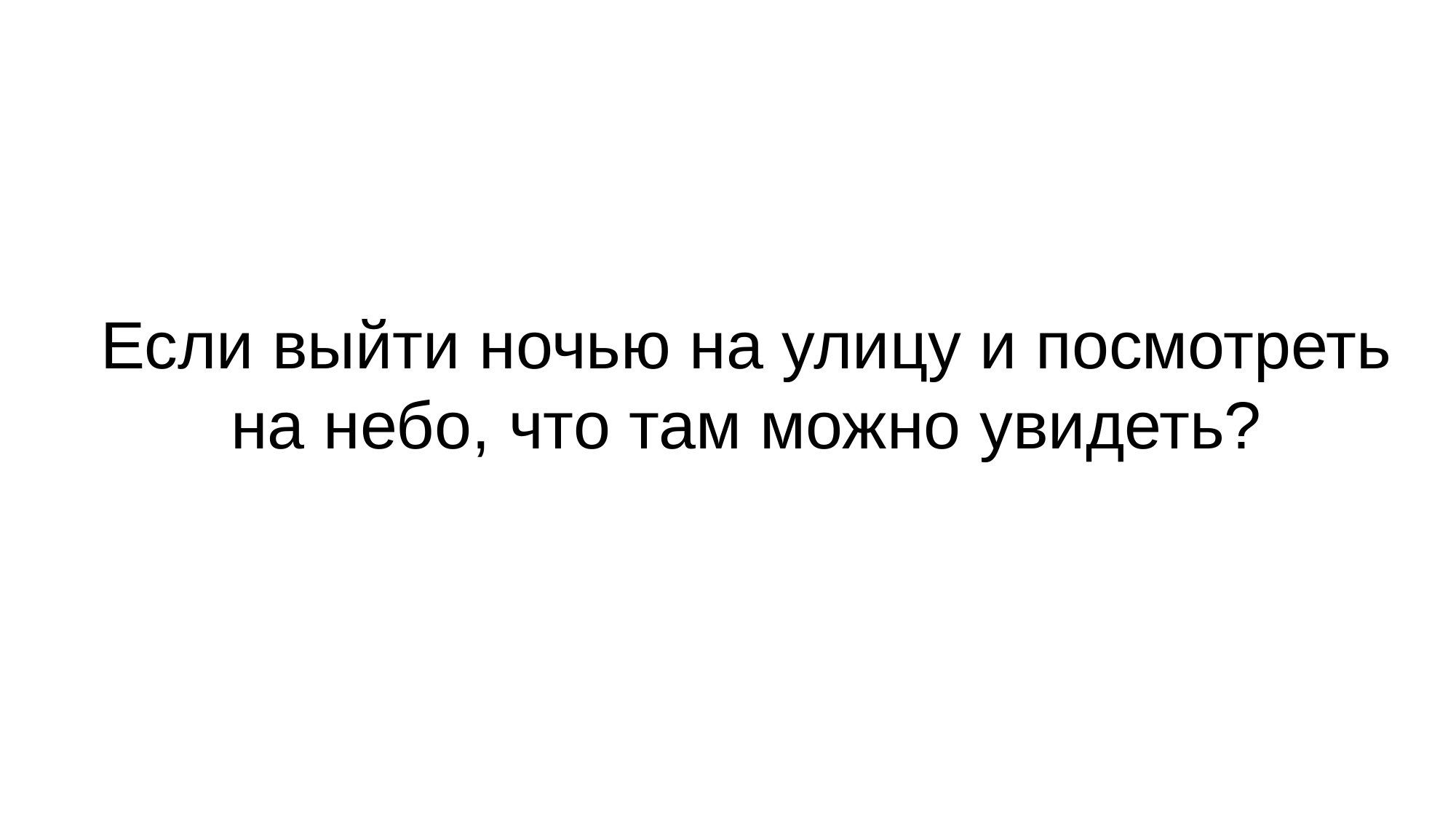

# Если выйти ночью на улицу и посмотреть на небо, что там можно увидеть?